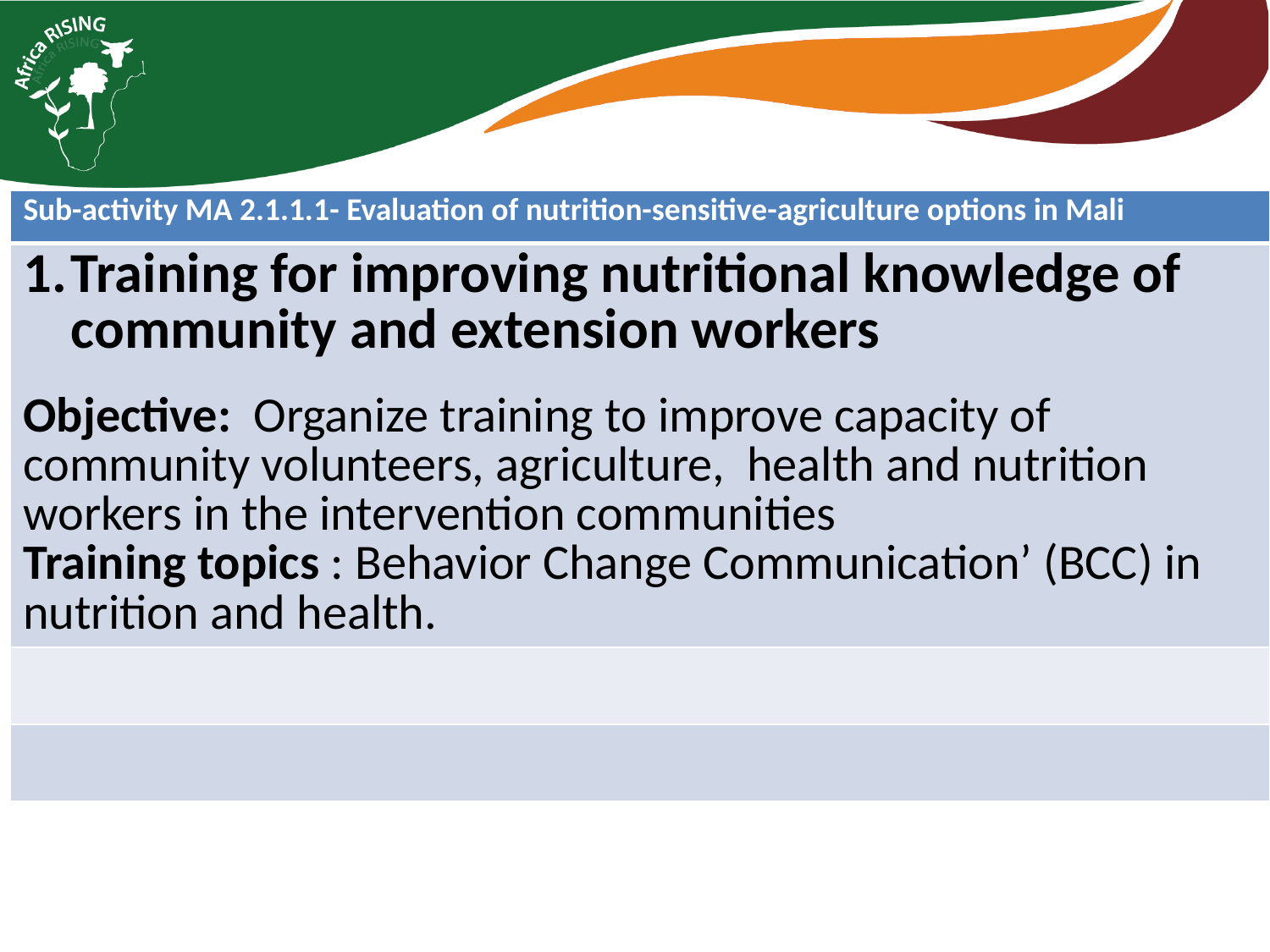

| Sub-activity MA 2.1.1.1- Evaluation of nutrition-sensitive-agriculture options in Mali |
| --- |
| Training for improving nutritional knowledge of community and extension workers Objective: Organize training to improve capacity of community volunteers, agriculture, health and nutrition workers in the intervention communities Training topics : Behavior Change Communication’ (BCC) in nutrition and health. |
|  |
|  |